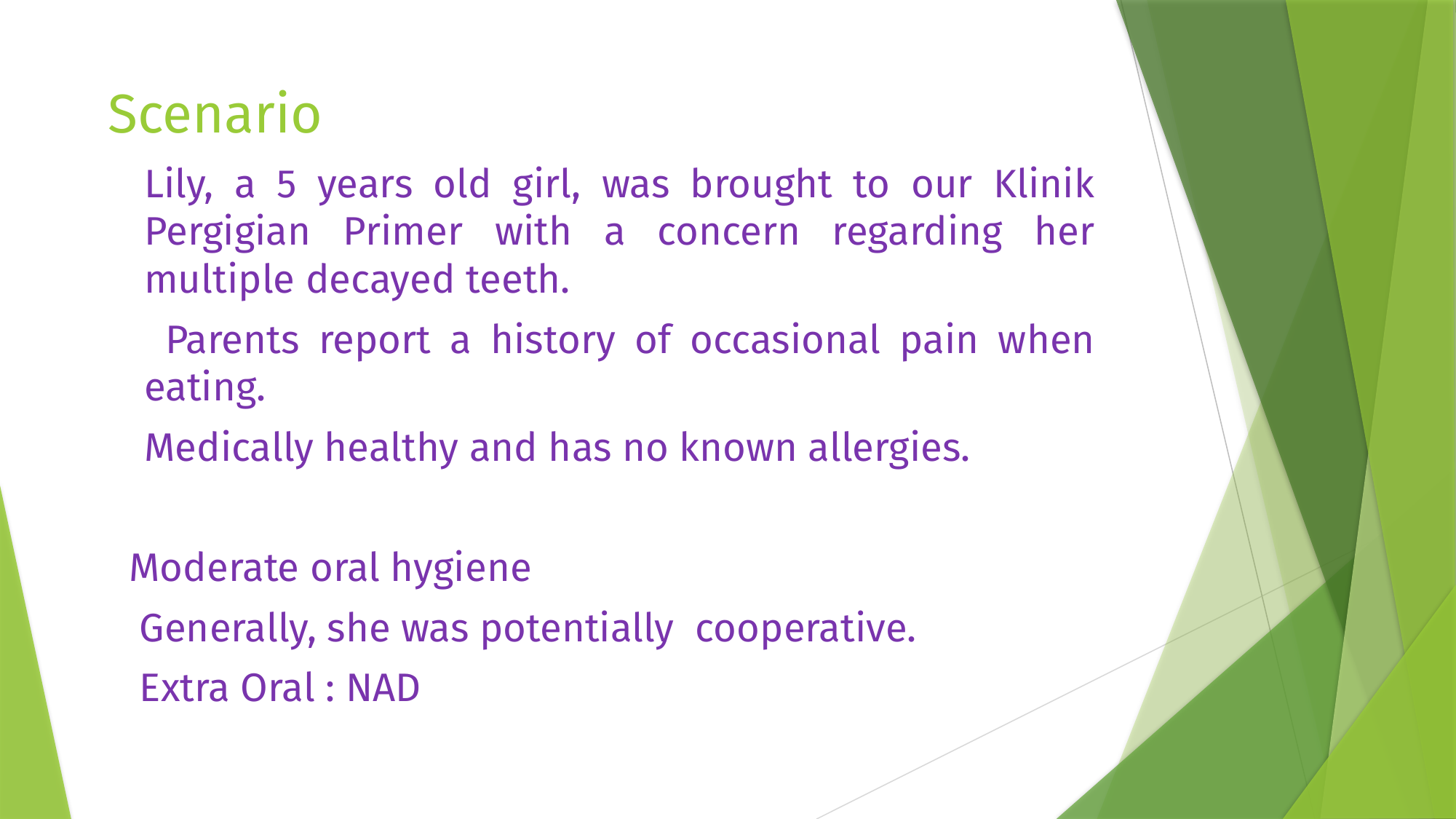

# Scenario
	Lily, a 5 years old girl, was brought to our Klinik Pergigian Primer with a concern regarding her multiple decayed teeth.
   Parents report a history of occasional pain when eating.
	Medically healthy and has no known allergies.

  Moderate oral hygiene
   Generally, she was potentially  cooperative.
   Extra Oral : NAD